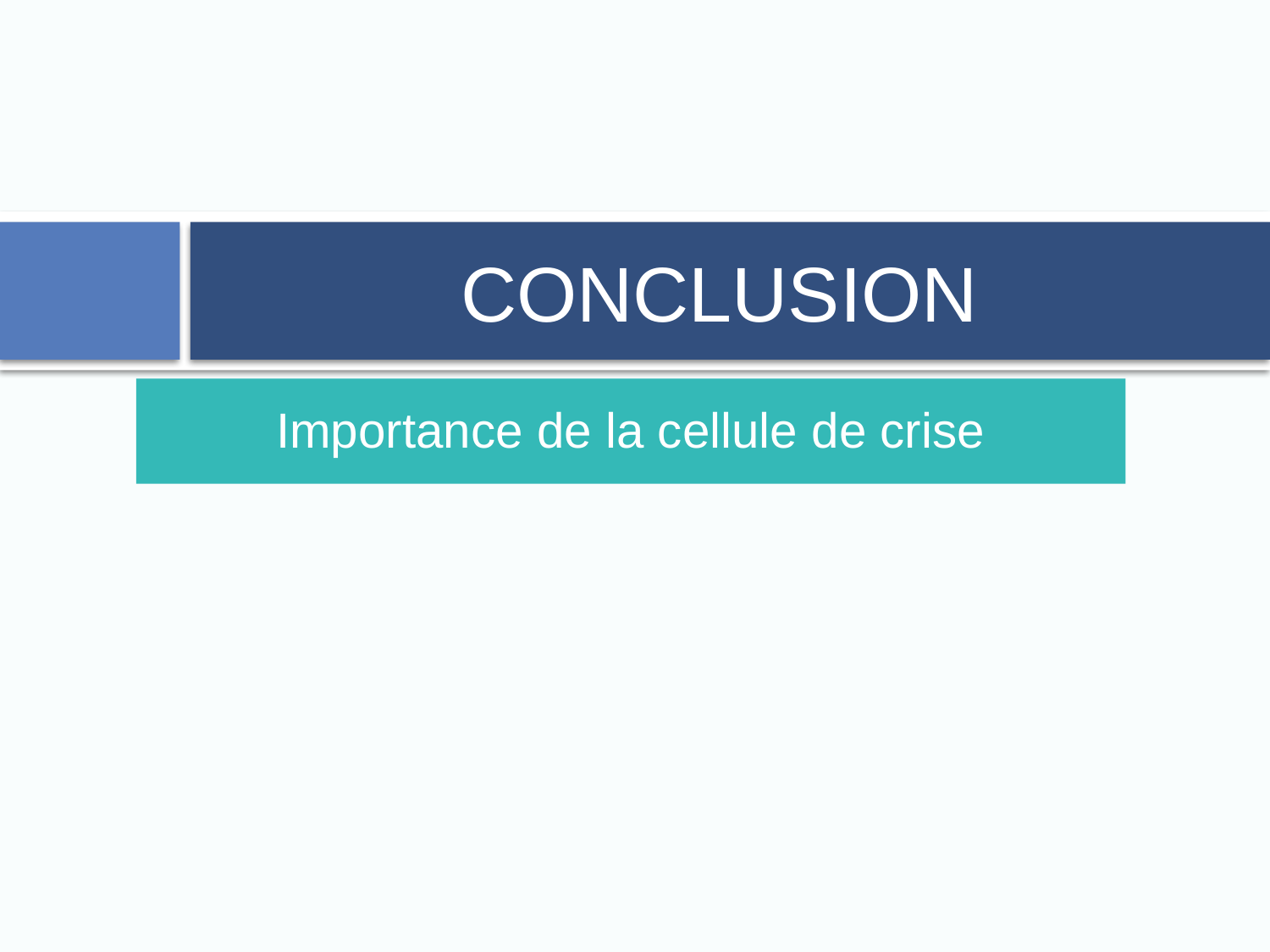

# Conclusion
Importance de la cellule de crise